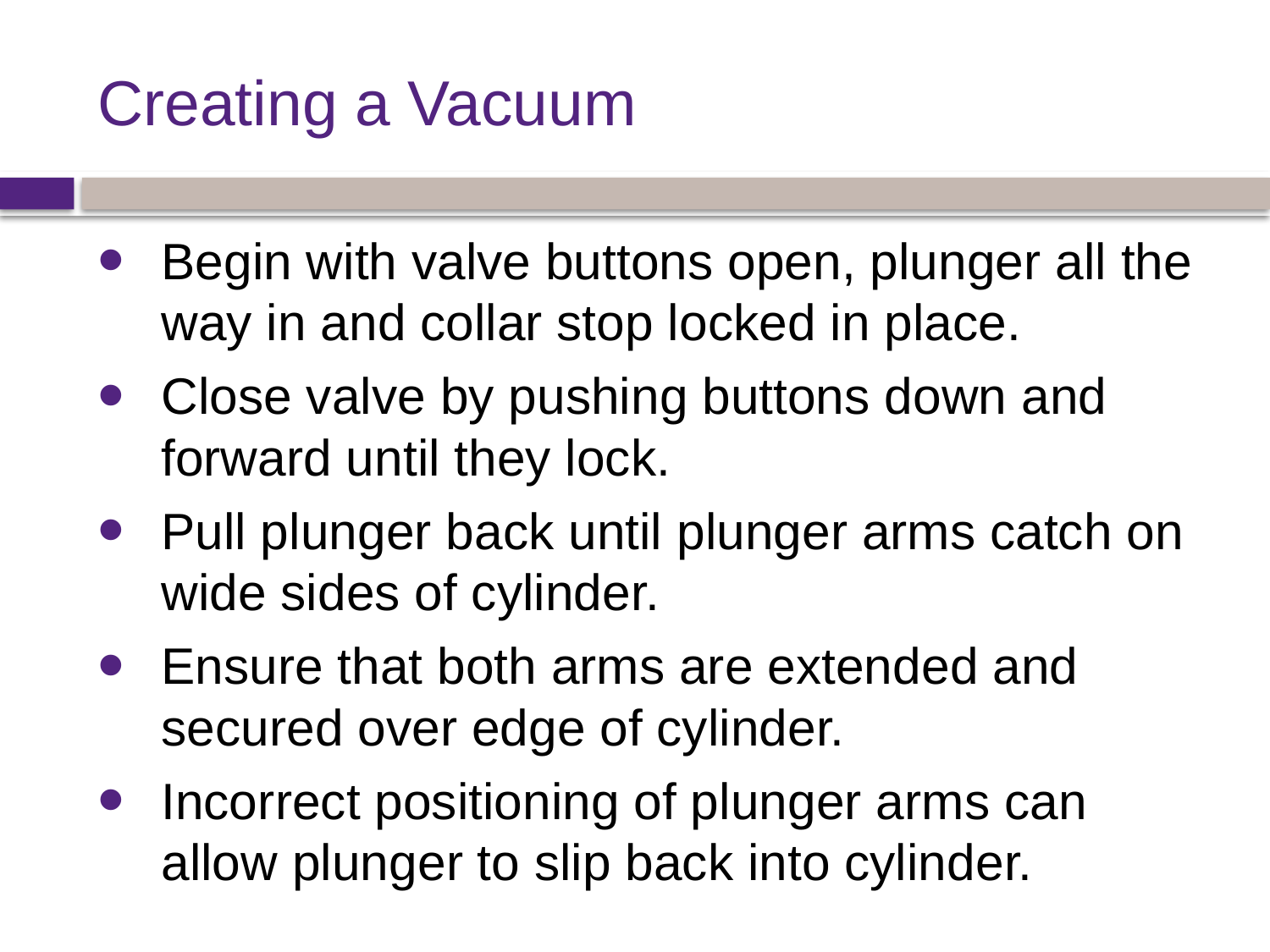

# Creating a Vacuum
Begin with valve buttons open, plunger all the way in and collar stop locked in place.
Close valve by pushing buttons down and forward until they lock.
Pull plunger back until plunger arms catch on wide sides of cylinder.
Ensure that both arms are extended and secured over edge of cylinder.
Incorrect positioning of plunger arms can allow plunger to slip back into cylinder.